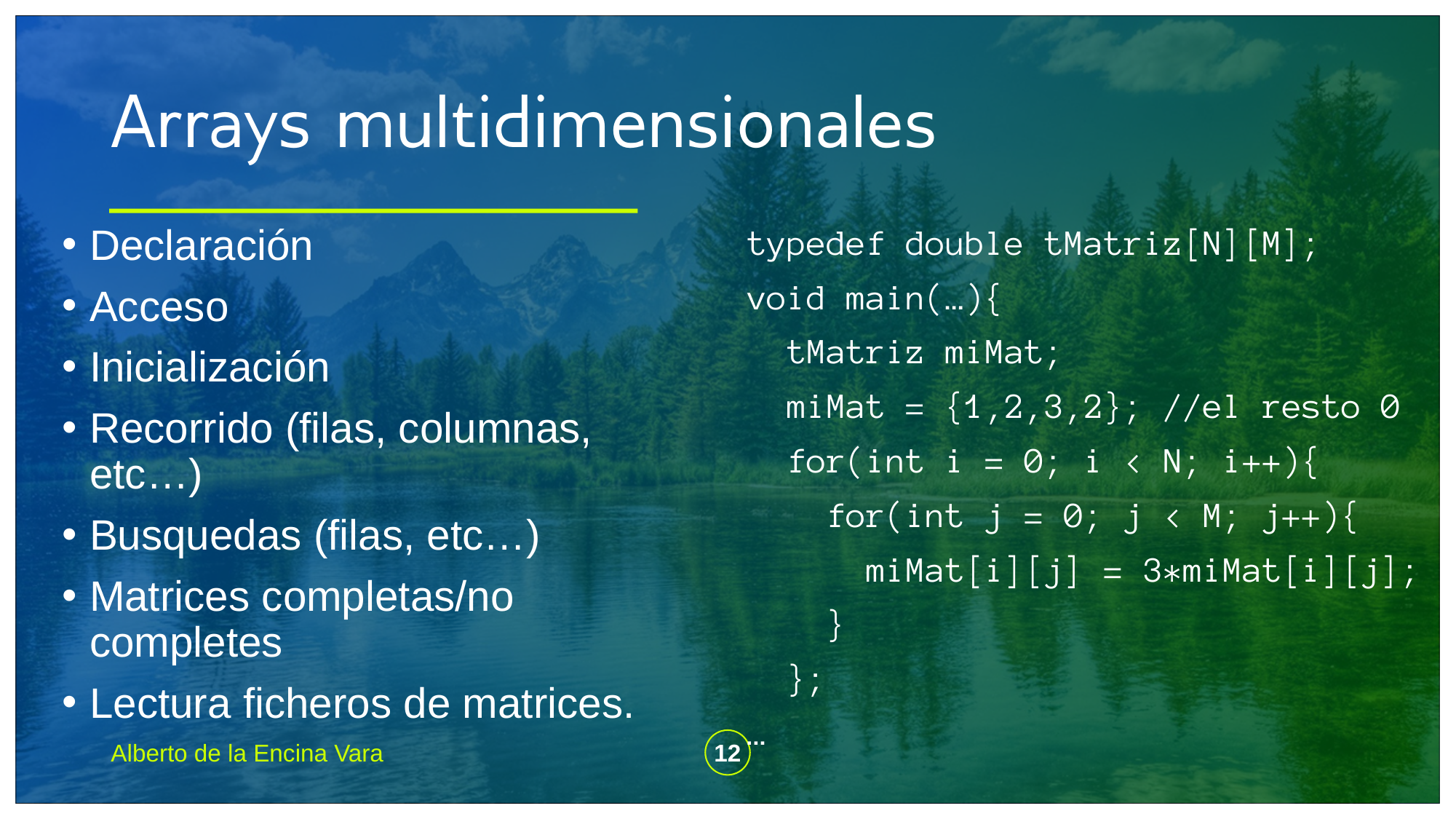

# Arrays multidimensionales
Declaración
Acceso
Inicialización
Recorrido (filas, columnas, etc…)
Busquedas (filas, etc…)
Matrices completas/no completes
Lectura ficheros de matrices.
typedef double tMatriz[N][M];
void main(…){
  tMatriz miMat;
  miMat = {1,2,3,2}; //el resto 0
  for(int i = 0; i < N; i++){
    for(int j = 0; j < M; j++){
      miMat[i][j] = 3*miMat[i][j];
    }
  };
…
Alberto de la Encina Vara
12